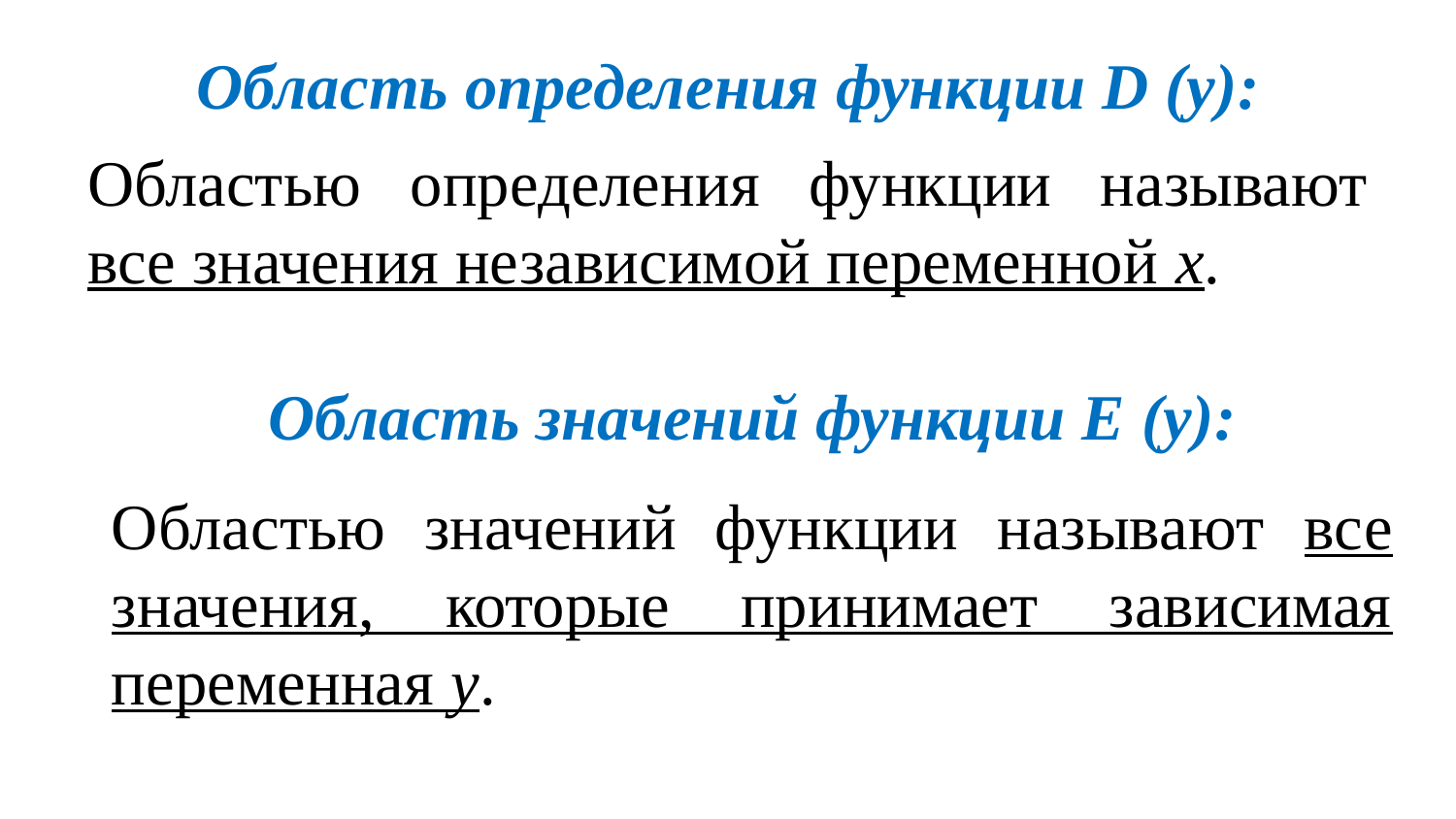

# Область определения функции D (y):
Областью определения функции называют все значения независимой переменной х.
Область значений функции Е (y):
Областью значений функции называют все значения, которые принимает зависимая переменная у.